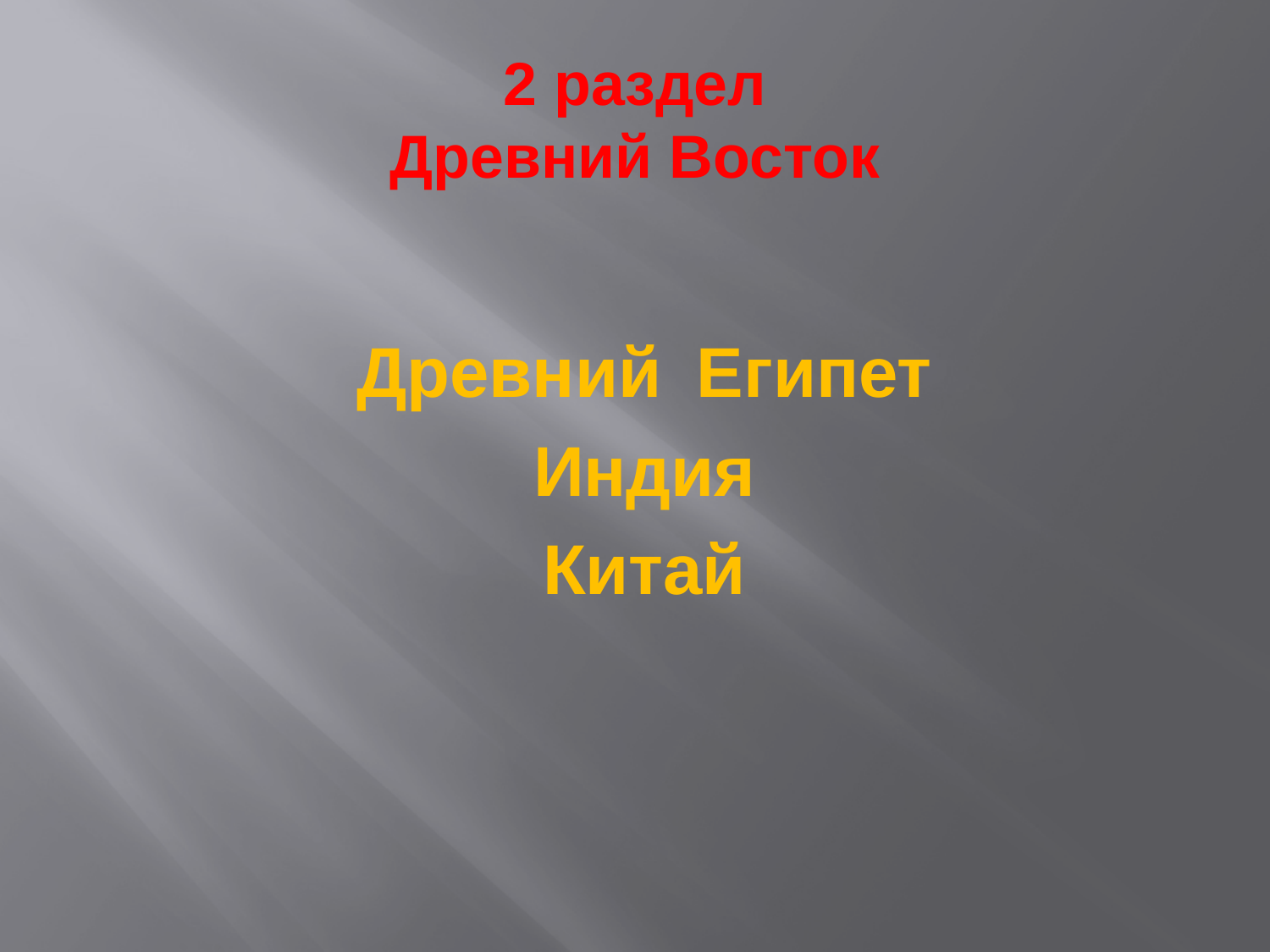

# 2 раздел Древний Восток

Древний  Египет
Индия
Китай